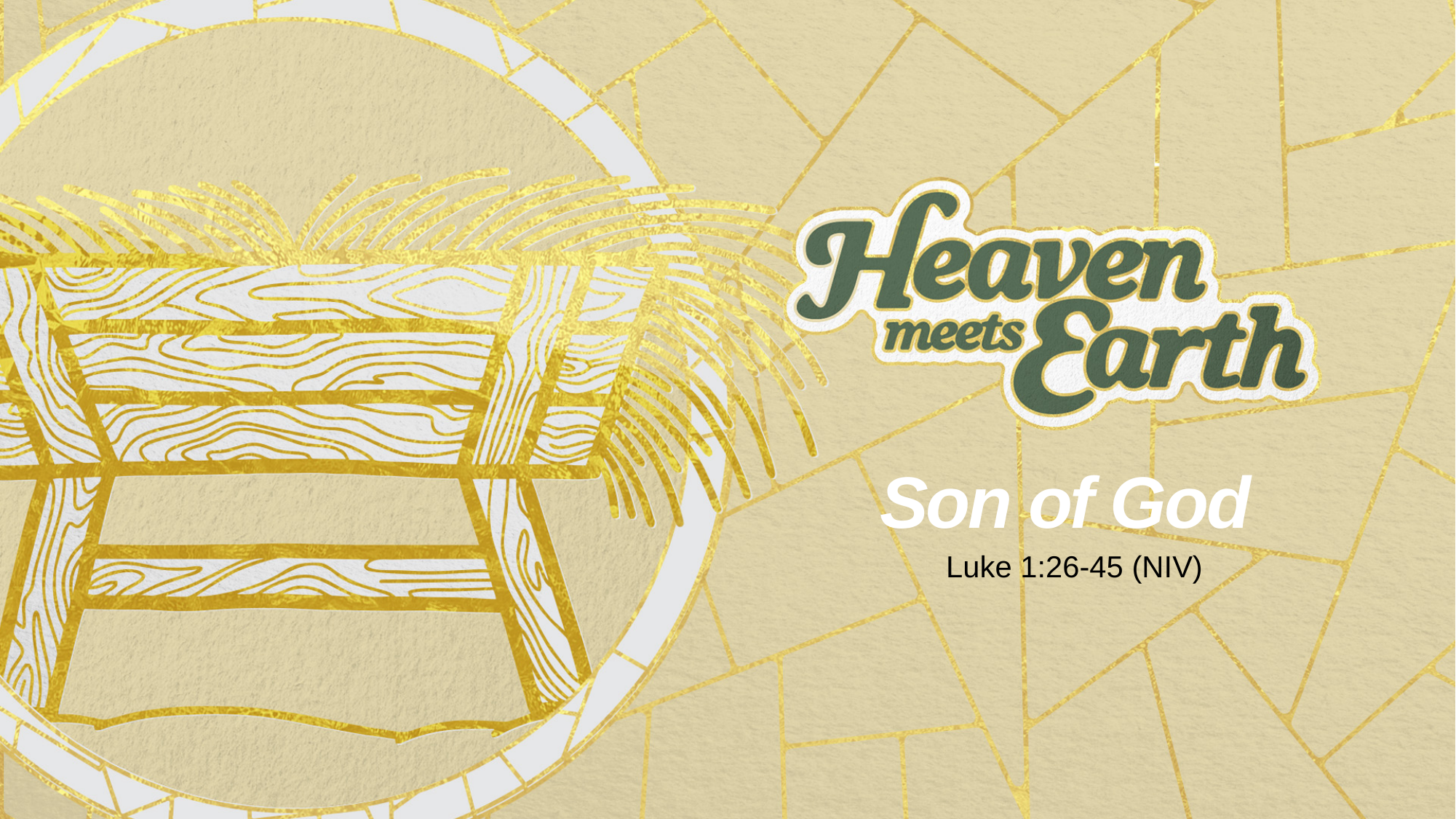

# Son of God
Luke 1:26-45 (NIV)